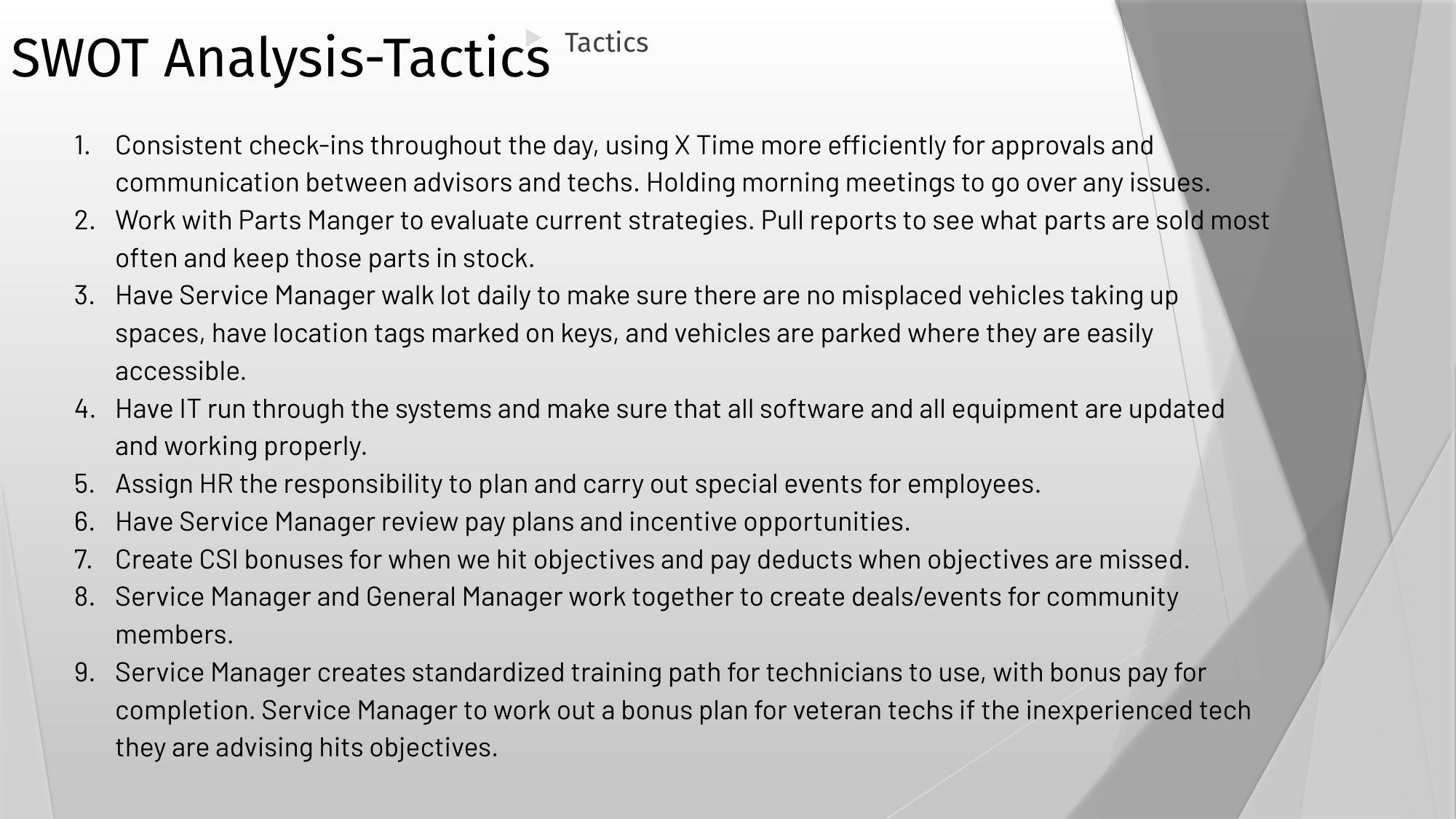

# SWOT Analysis-Tactics
Tactics

Consistent check-ins throughout the day, using X Time more efficiently for approvals and communication between advisors and techs. Holding morning meetings to go over any issues.
Work with Parts Manger to evaluate current strategies. Pull reports to see what parts are sold most often and keep those parts in stock.
Have Service Manager walk lot daily to make sure there are no misplaced vehicles taking up spaces, have location tags marked on keys, and vehicles are parked where they are easily accessible.
Have IT run through the systems and make sure that all software and all equipment are updated and working properly.
Assign HR the responsibility to plan and carry out special events for employees.
Have Service Manager review pay plans and incentive opportunities.
Create CSI bonuses for when we hit objectives and pay deducts when objectives are missed.
Service Manager and General Manager work together to create deals/events for community members.
Service Manager creates standardized training path for technicians to use, with bonus pay for completion. Service Manager to work out a bonus plan for veteran techs if the inexperienced tech they are advising hits objectives.